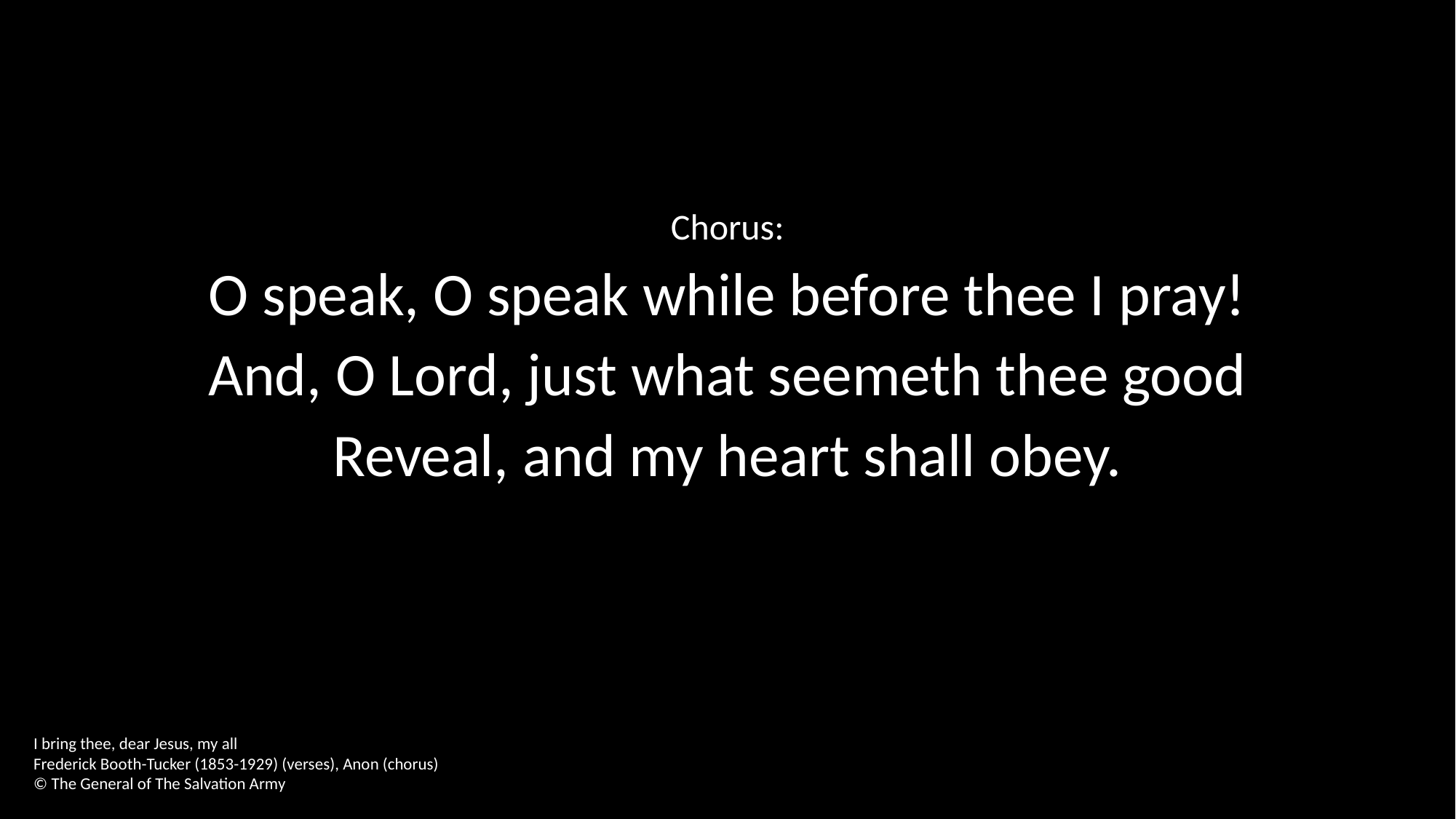

Chorus:
O speak, O speak while before thee I pray!
And, O Lord, just what seemeth thee good
Reveal, and my heart shall obey.
I bring thee, dear Jesus, my all
Frederick Booth-Tucker (1853-1929) (verses), Anon (chorus)
© The General of The Salvation Army